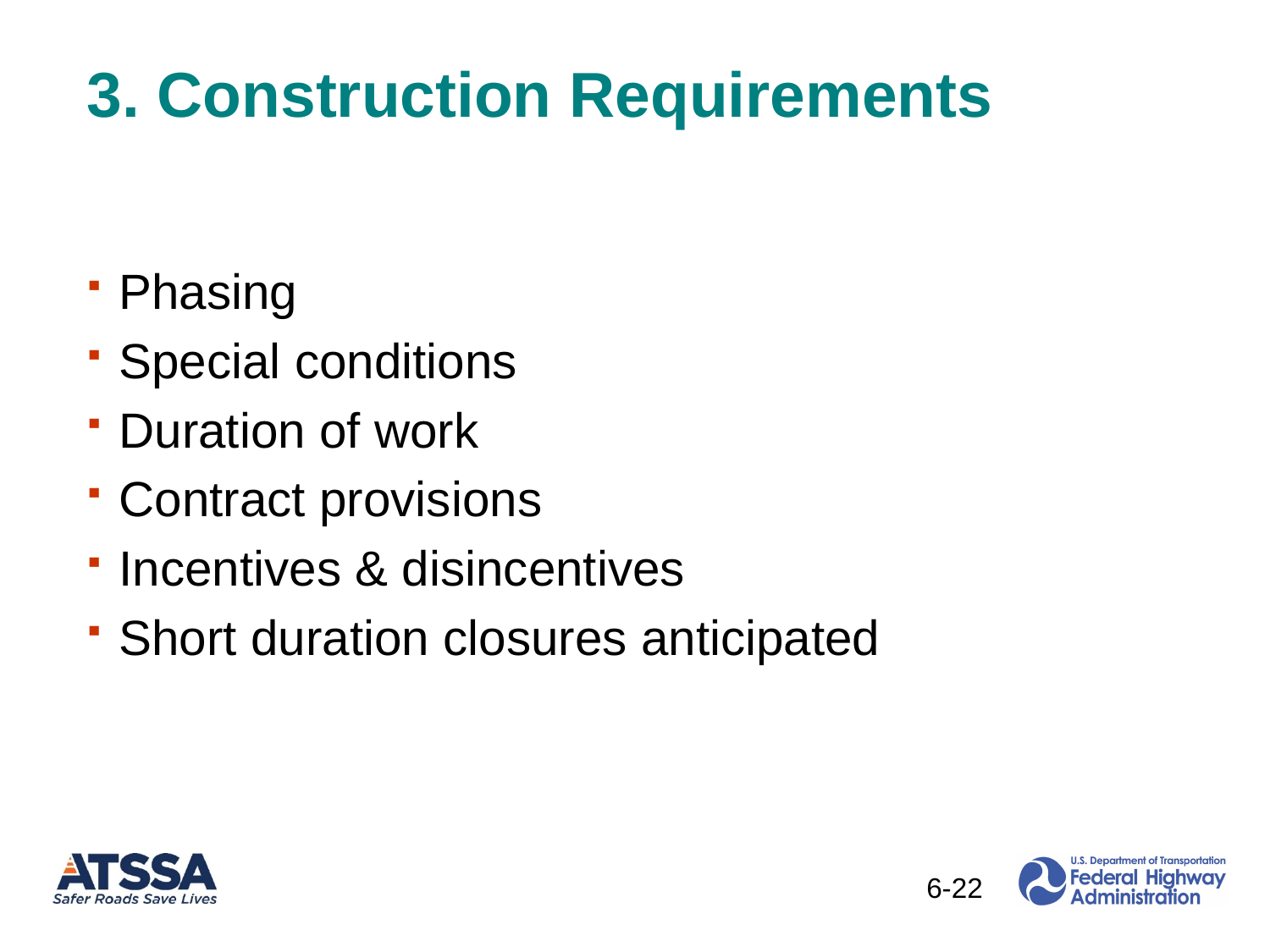

# 3. Construction Requirements
Phasing
Special conditions
Duration of work
Contract provisions
Incentives & disincentives
Short duration closures anticipated